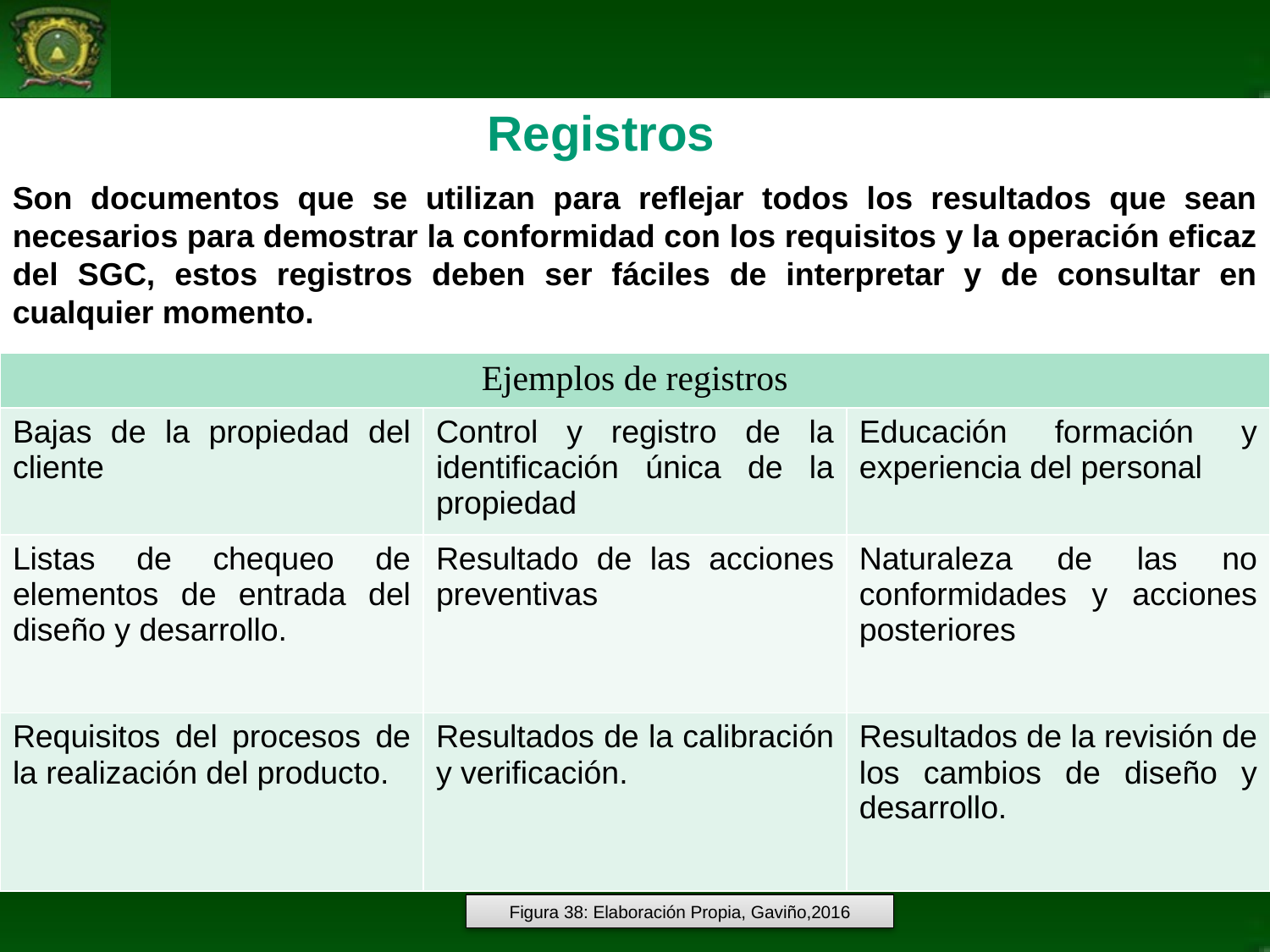

Registros
Son documentos que se utilizan para reflejar todos los resultados que sean necesarios para demostrar la conformidad con los requisitos y la operación eficaz del SGC, estos registros deben ser fáciles de interpretar y de consultar en cualquier momento.
| Ejemplos de registros |  |  |
| --- | --- | --- |
| Bajas de la propiedad del cliente | Control y registro de la identificación única de la propiedad | Educación formación y experiencia del personal |
| Listas de chequeo de elementos de entrada del diseño y desarrollo. | Resultado de las acciones preventivas | Naturaleza de las no conformidades y acciones posteriores |
| Requisitos del procesos de la realización del producto. | Resultados de la calibración y verificación. | Resultados de la revisión de los cambios de diseño y desarrollo. |
Figura 38: Elaboración Propia, Gaviño,2016